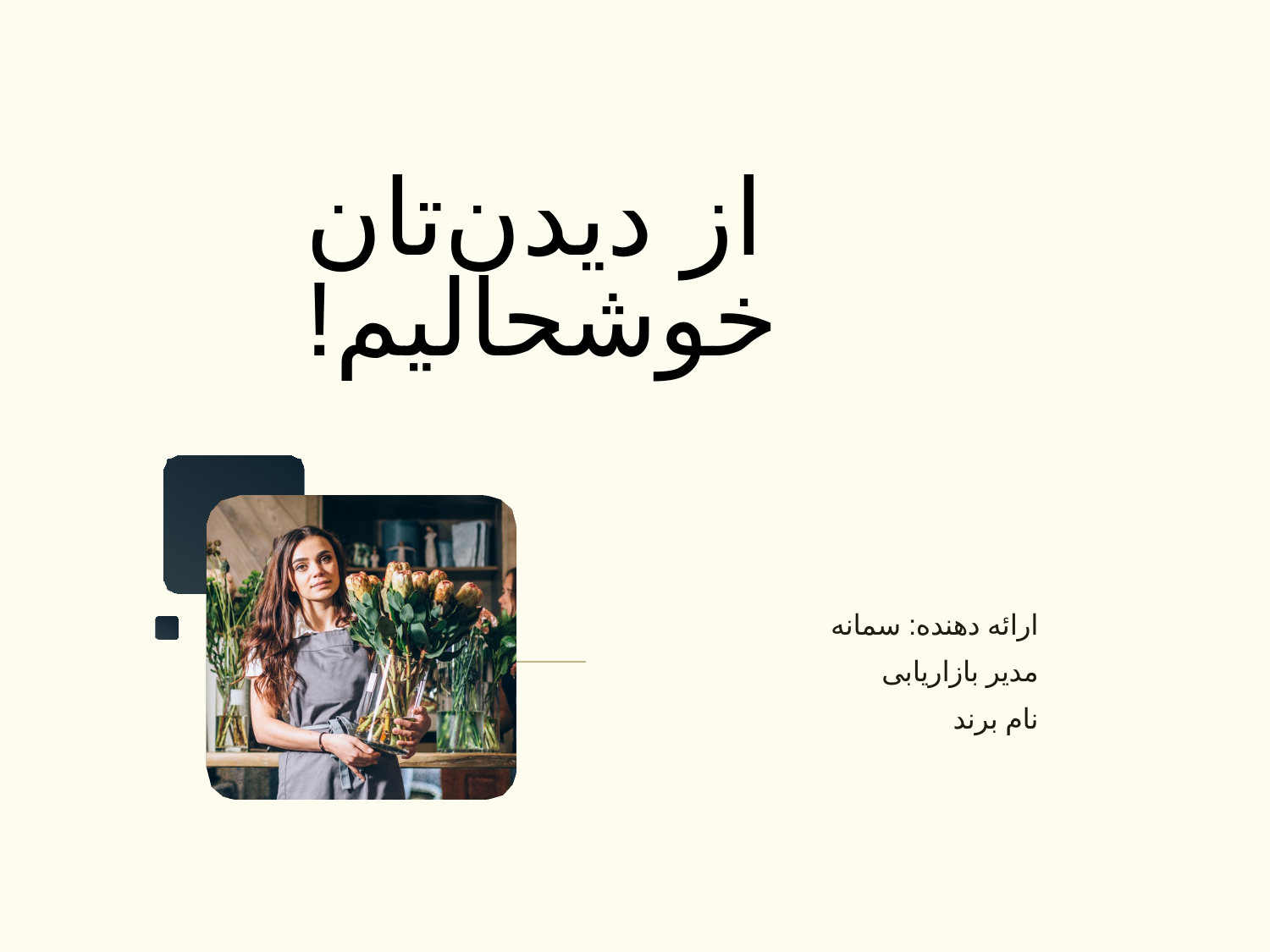

# از دیدن‌تان خوشحالیم!

ارائه دهنده: سمانه
مدیر بازاریابی
نام برند